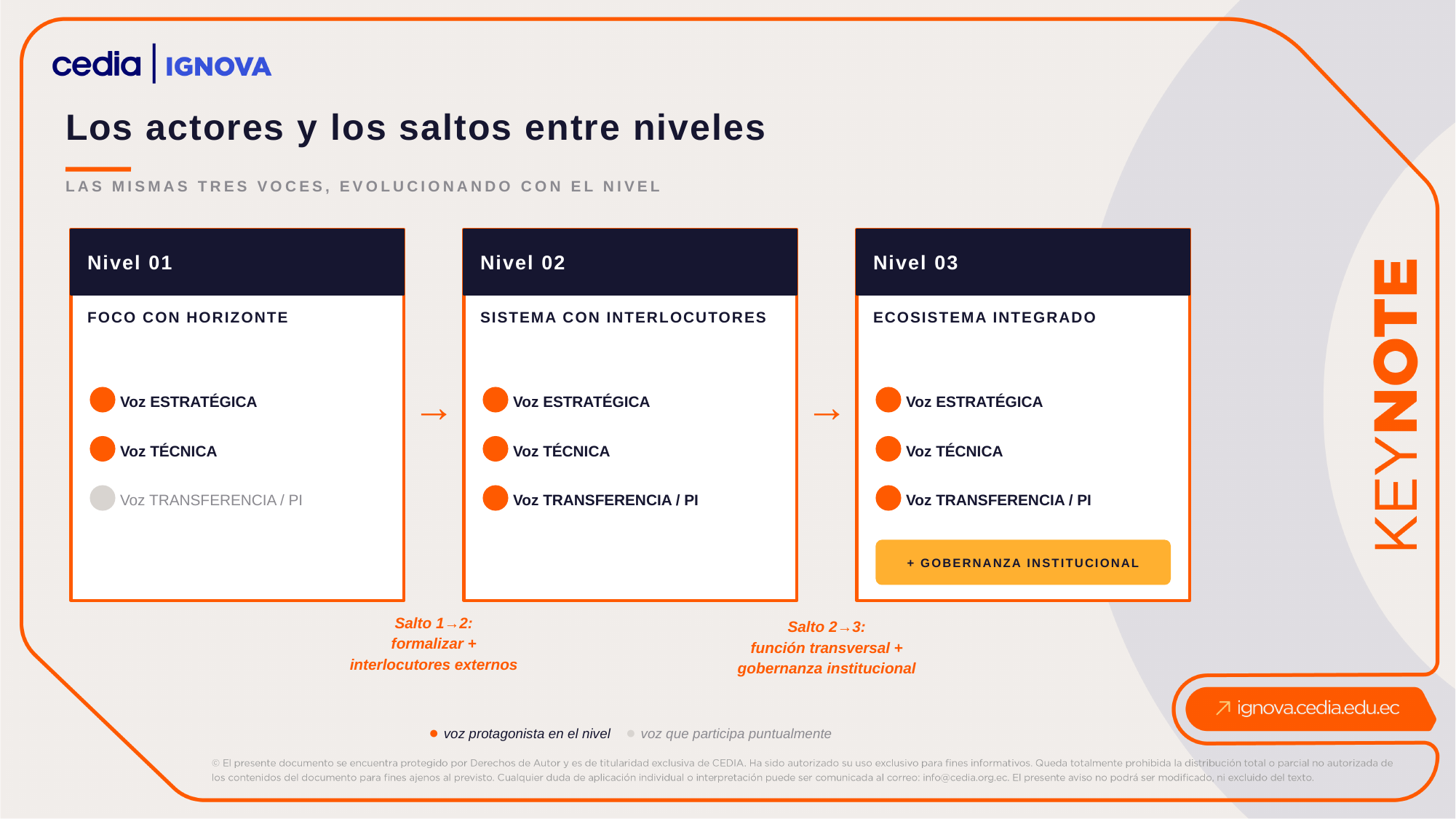

Los actores y los saltos entre niveles

LAS MISMAS TRES VOCES, EVOLUCIONANDO CON EL NIVEL

Nivel 01

Nivel 02

Nivel 03
FOCO CON HORIZONTE
SISTEMA CON INTERLOCUTORES
ECOSISTEMA INTEGRADO
→
→
Voz ESTRATÉGICA
Voz ESTRATÉGICA
Voz ESTRATÉGICA

Voz TÉCNICA
Voz TÉCNICA
Voz TÉCNICA

Voz TRANSFERENCIA / PI
Voz TRANSFERENCIA / PI
Voz TRANSFERENCIA / PI

+ GOBERNANZA INSTITUCIONAL
Salto 1→2:
formalizar +
interlocutores externos
Salto 2→3:
función transversal +
gobernanza institucional
● voz protagonista en el nivel    ● voz que participa puntualmente